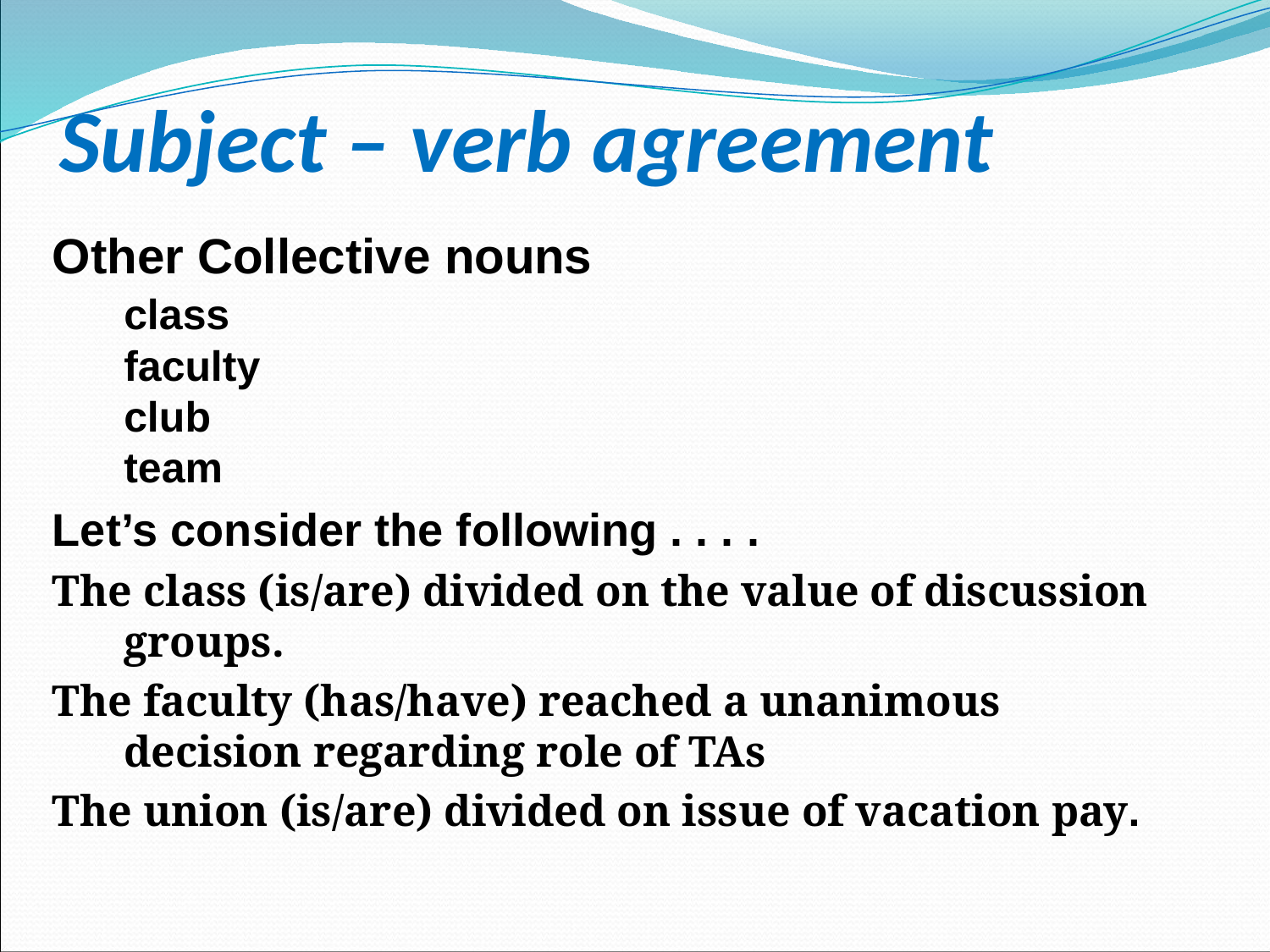

# Subject – verb agreement
Other Collective nouns
	class
	faculty
	club
	team
Let’s consider the following . . . .
The class (is/are) divided on the value of discussion groups.
The faculty (has/have) reached a unanimous decision regarding role of TAs
The union (is/are) divided on issue of vacation pay.